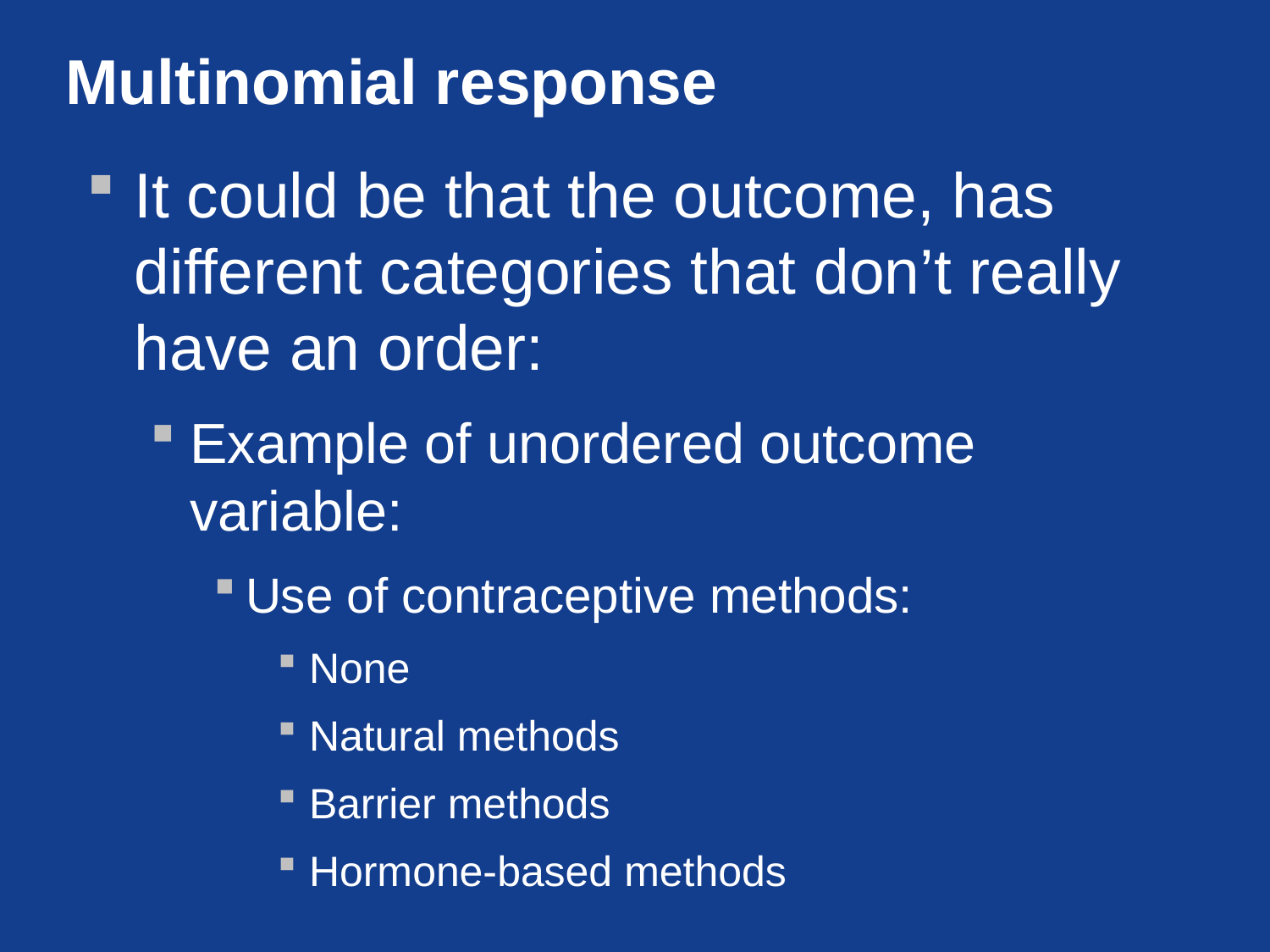

# Multinomial response
It could be that the outcome, has different categories that don’t really have an order:
Example of unordered outcome variable:
Use of contraceptive methods:
None
Natural methods
Barrier methods
Hormone-based methods